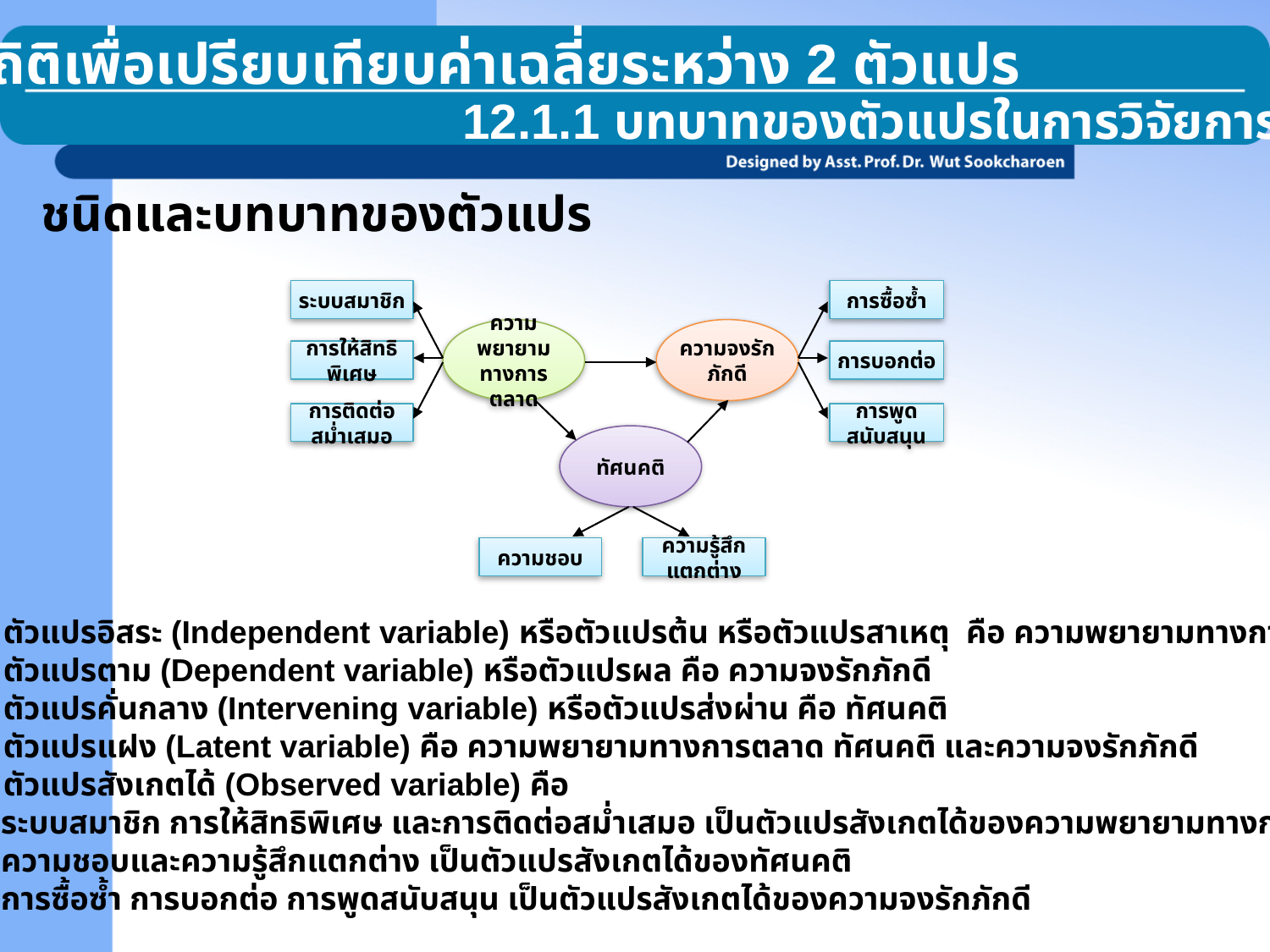

12.1 สถิติเพื่อเปรียบเทียบค่าเฉลี่ยระหว่าง 2 ตัวแปร
12.1.1 บทบาทของตัวแปรในการวิจัยการตลาด
ชนิดและบทบาทของตัวแปร
ระบบสมาชิก
การซื้อซ้ำ
ความพยายาม
ทางการตลาด
ความจงรักภักดี
การให้สิทธิพิเศษ
การบอกต่อ
การติดต่อสม่ำเสมอ
การพูดสนับสนุน
ทัศนคติ
ความชอบ
ความรู้สึกแตกต่าง
1. ตัวแปรอิสระ (Independent variable) หรือตัวแปรต้น หรือตัวแปรสาเหตุ  คือ ความพยายามทางการตลาด
2. ตัวแปรตาม (Dependent variable) หรือตัวแปรผล คือ ความจงรักภักดี
3. ตัวแปรคั่นกลาง (Intervening variable) หรือตัวแปรส่งผ่าน คือ ทัศนคติ
4. ตัวแปรแฝง (Latent variable) คือ ความพยายามทางการตลาด ทัศนคติ และความจงรักภักดี
5. ตัวแปรสังเกตได้ (Observed variable) คือ
    ระบบสมาชิก การให้สิทธิพิเศษ และการติดต่อสม่ำเสมอ เป็นตัวแปรสังเกตได้ของความพยายามทางการตลาด
    ความชอบและความรู้สึกแตกต่าง เป็นตัวแปรสังเกตได้ของทัศนคติ
    การซื้อซ้ำ การบอกต่อ การพูดสนับสนุน เป็นตัวแปรสังเกตได้ของความจงรักภักดี